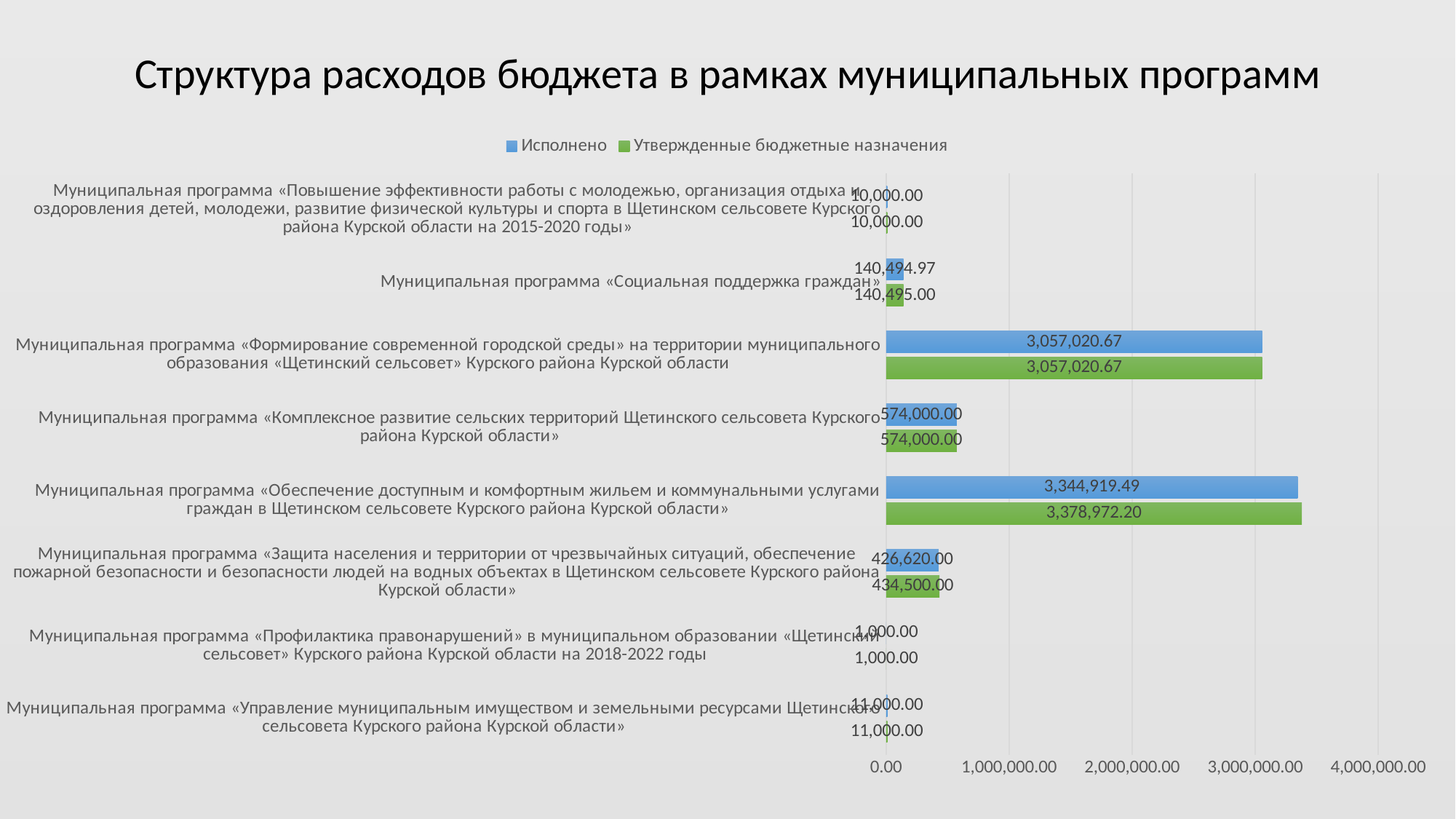

# Структура расходов бюджета в рамках муниципальных программ

### Chart

| Category | Утвержденные бюджетные назначения | Исполнено |
|---|---|---|
| Муниципальная программа «Управление муниципальным имуществом и земельными ресурсами Щетинского сельсовета Курского района Курской области» | 11000.0 | 11000.0 |
| Муниципальная программа «Профилактика правонарушений» в муниципальном образовании «Щетинский сельсовет» Курского района Курской области на 2018-2022 годы | 1000.0 | 1000.0 |
| Муниципальная программа «Защита населения и территории от чрезвычайных ситуаций, обеспечение пожарной безопасности и безопасности людей на водных объектах в Щетинском сельсовете Курского района Курской области» | 434500.0 | 426620.0 |
| Муниципальная программа «Обеспечение доступным и комфортным жильем и коммунальными услугами граждан в Щетинском сельсовете Курского района Курской области» | 3378972.2 | 3344919.49 |
| Муниципальная программа «Комплексное развитие сельских территорий Щетинского сельсовета Курского района Курской области» | 574000.0 | 574000.0 |
| Муниципальная программа «Формирование современной городской среды» на территории муниципального образования «Щетинский сельсовет» Курского района Курской области | 3057020.67 | 3057020.67 |
| Муниципальная программа «Социальная поддержка граждан» | 140495.0 | 140494.97 |
| Муниципальная программа «Повышение эффективности работы с молодежью, организация отдыха и оздоровления детей, молодежи, развитие физической культуры и спорта в Щетинском сельсовете Курского района Курской области на 2015-2020 годы» | 10000.0 | 10000.0 |